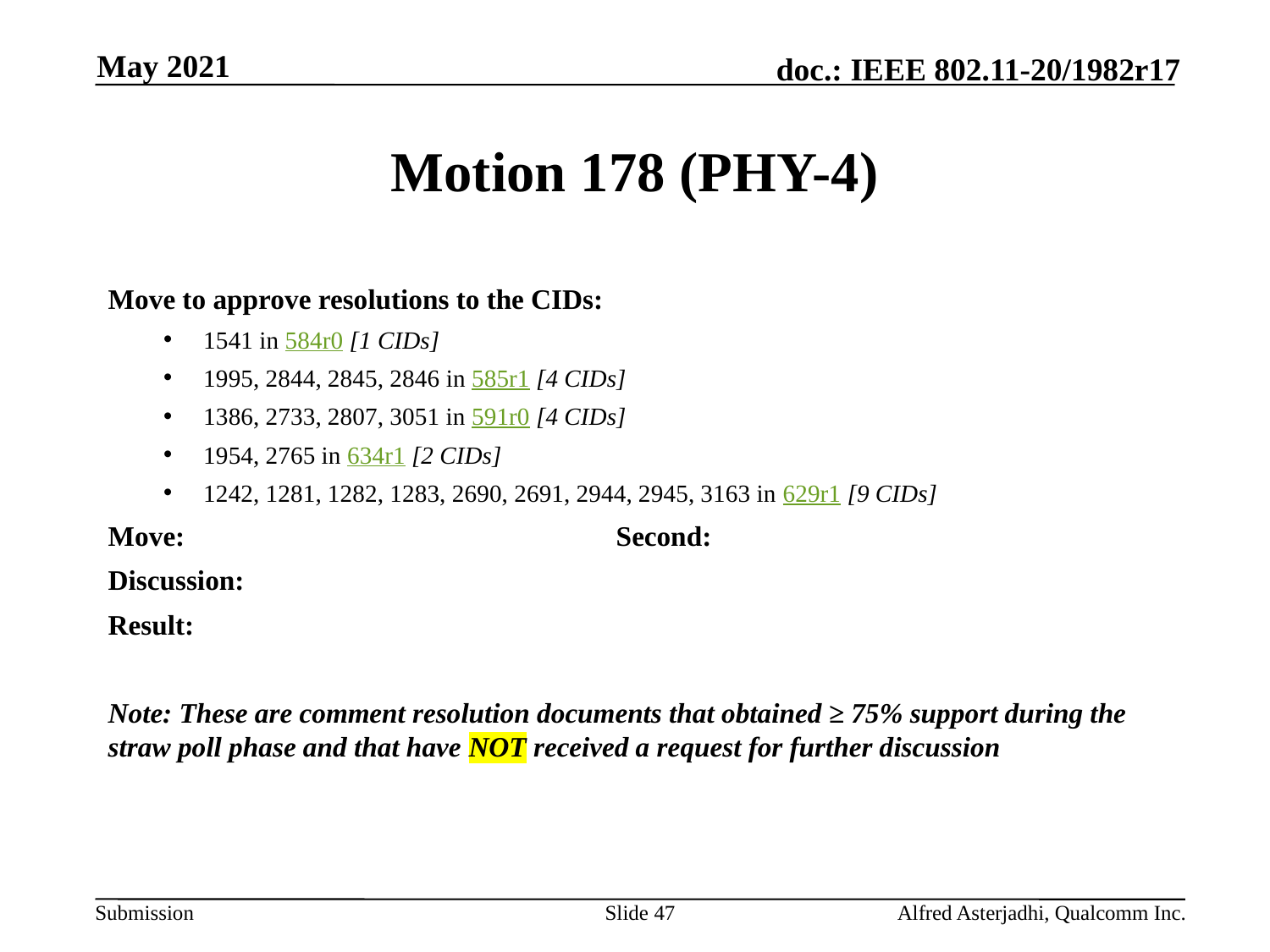

May 2021
# Motion 178 (PHY-4)
Move to approve resolutions to the CIDs:
1541 in 584r0 [1 CIDs]
1995, 2844, 2845, 2846 in 585r1 [4 CIDs]
1386, 2733, 2807, 3051 in 591r0 [4 CIDs]
1954, 2765 in 634r1 [2 CIDs]
1242, 1281, 1282, 1283, 2690, 2691, 2944, 2945, 3163 in 629r1 [9 CIDs]
Move: 				Second:
Discussion:
Result:

Note: These are comment resolution documents that obtained ≥ 75% support during the straw poll phase and that have NOT received a request for further discussion
Slide 47
Alfred Asterjadhi, Qualcomm Inc.